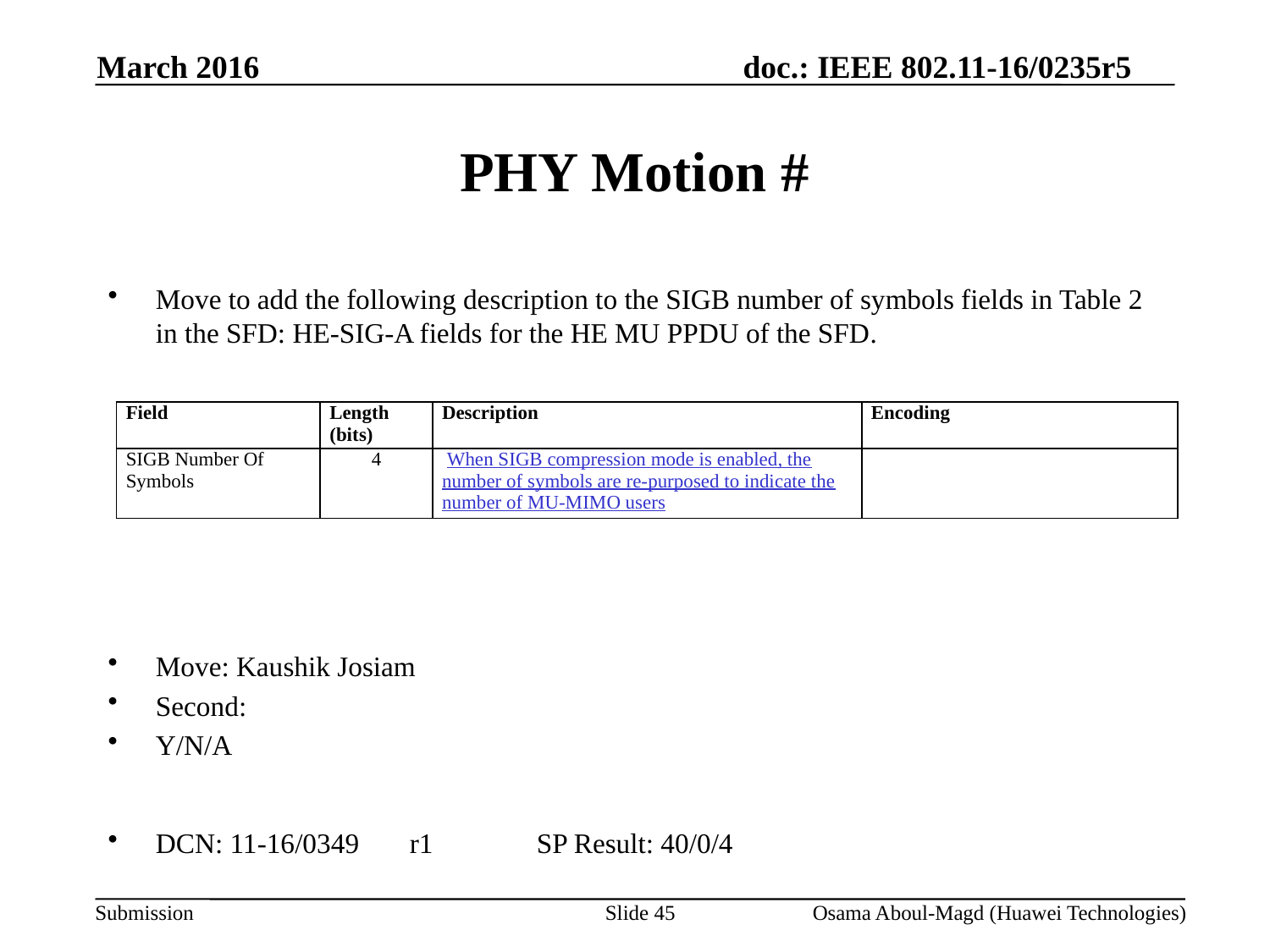

March 2016
# PHY Motion #
Move to add the following description to the SIGB number of symbols fields in Table 2 in the SFD: HE-SIG-A fields for the HE MU PPDU of the SFD.

Move: Kaushik Josiam
Second:
Y/N/A

DCN: 11-16/0349	r1	SP Result: 40/0/4

| Field | Length (bits) | Description | Encoding |
| --- | --- | --- | --- |
| SIGB Number Of Symbols | 4 | When SIGB compression mode is enabled, the number of symbols are re-purposed to indicate the number of MU-MIMO users |  |
Slide 45
Osama Aboul-Magd (Huawei Technologies)